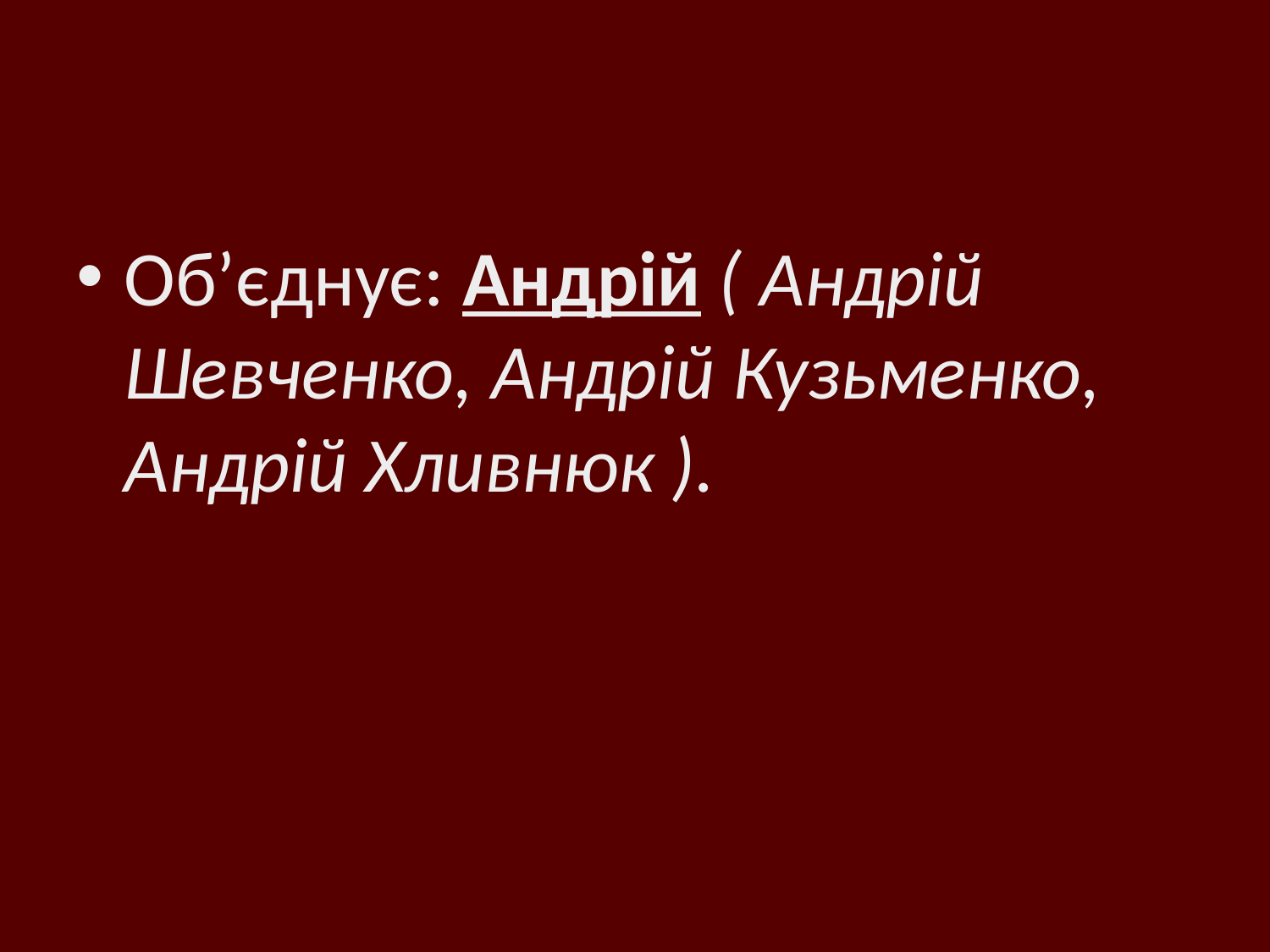

#
Об’єднує: Андрій ( Андрій Шевченко, Андрій Кузьменко, Андрій Хливнюк ).